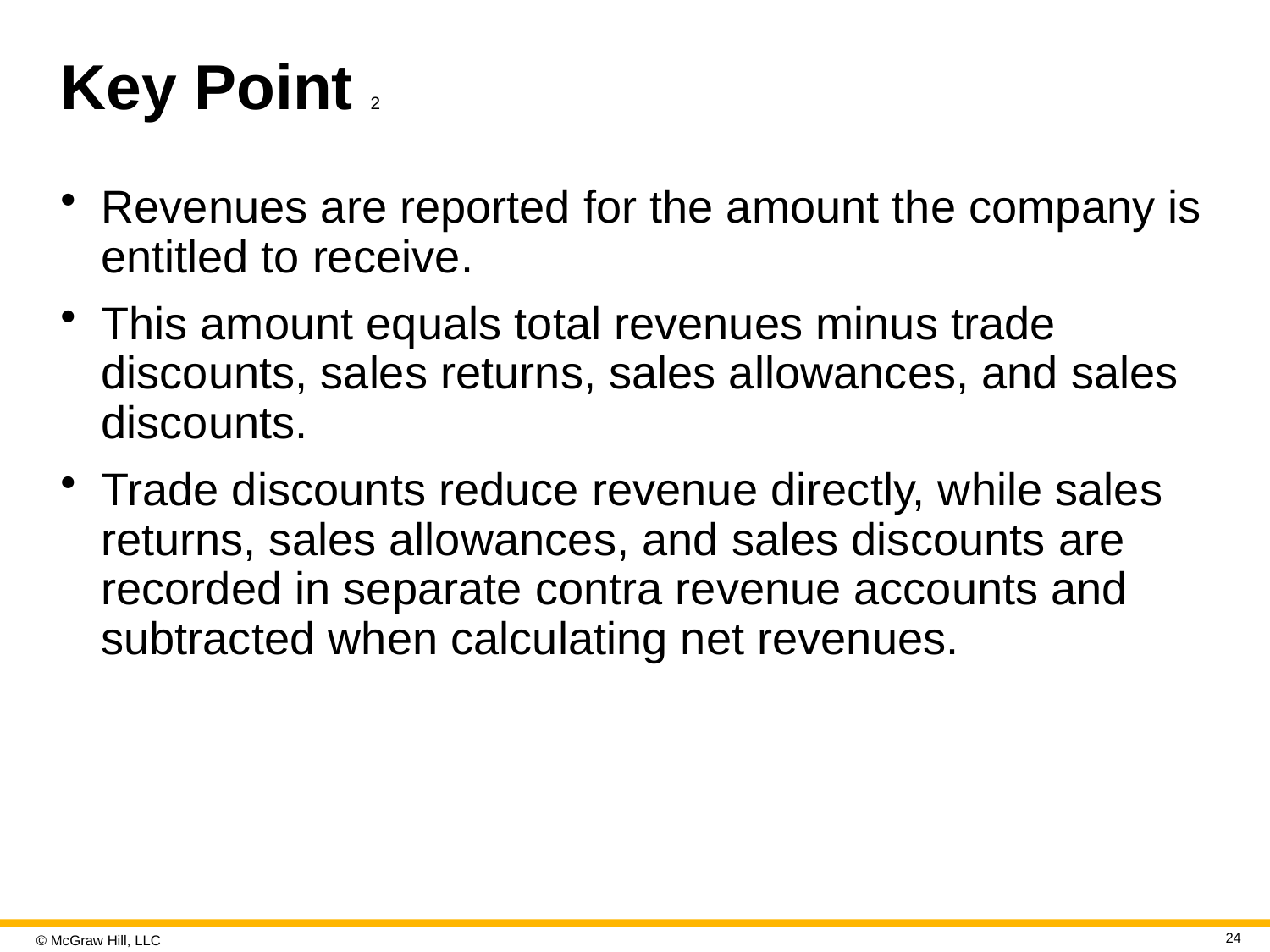

# Key Point 2
Revenues are reported for the amount the company is entitled to receive.
This amount equals total revenues minus trade discounts, sales returns, sales allowances, and sales discounts.
Trade discounts reduce revenue directly, while sales returns, sales allowances, and sales discounts are recorded in separate contra revenue accounts and subtracted when calculating net revenues.
24